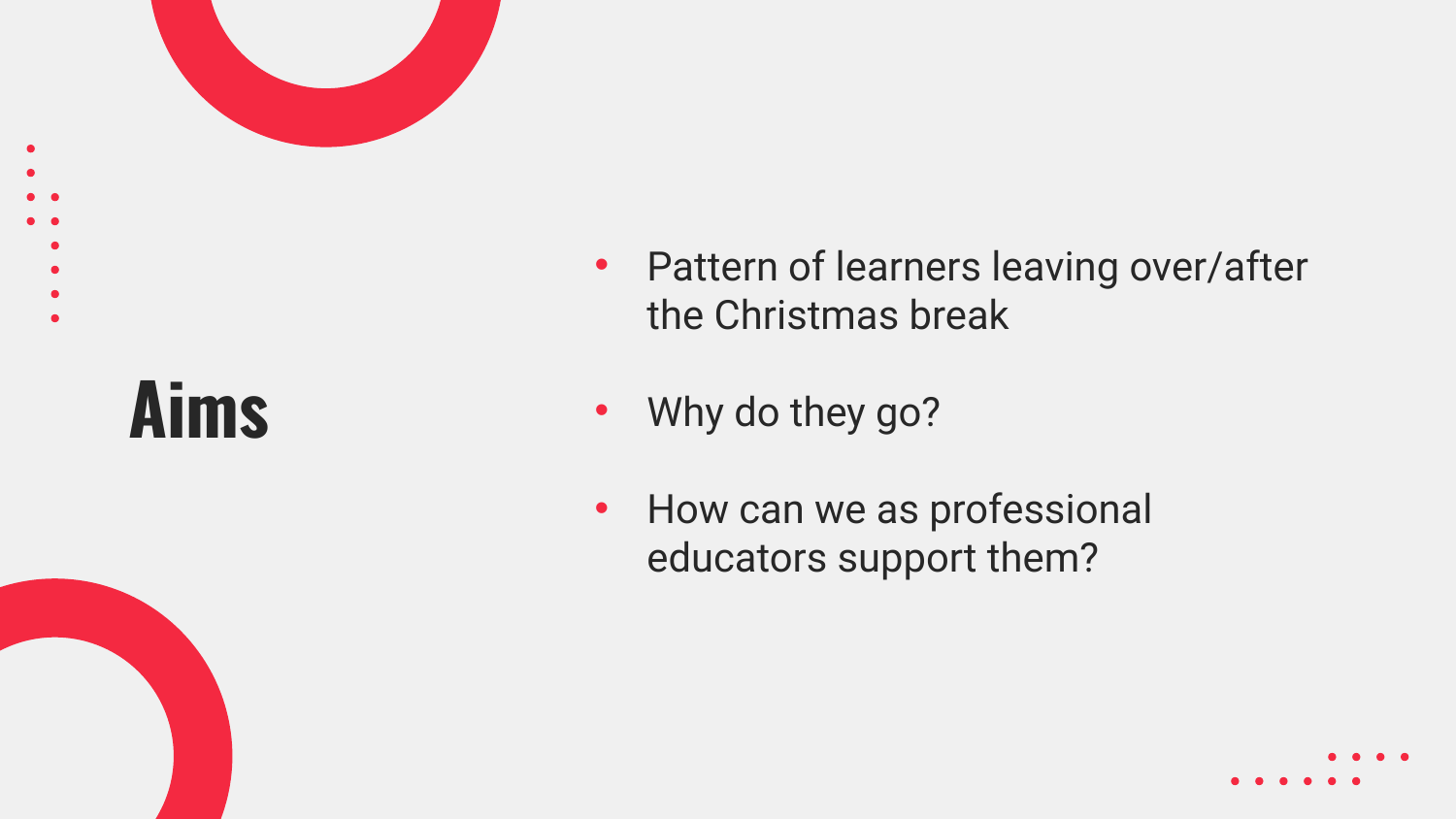

Pattern of learners leaving over/after the Christmas break
Why do they go?
How can we as professional educators support them?
Aims